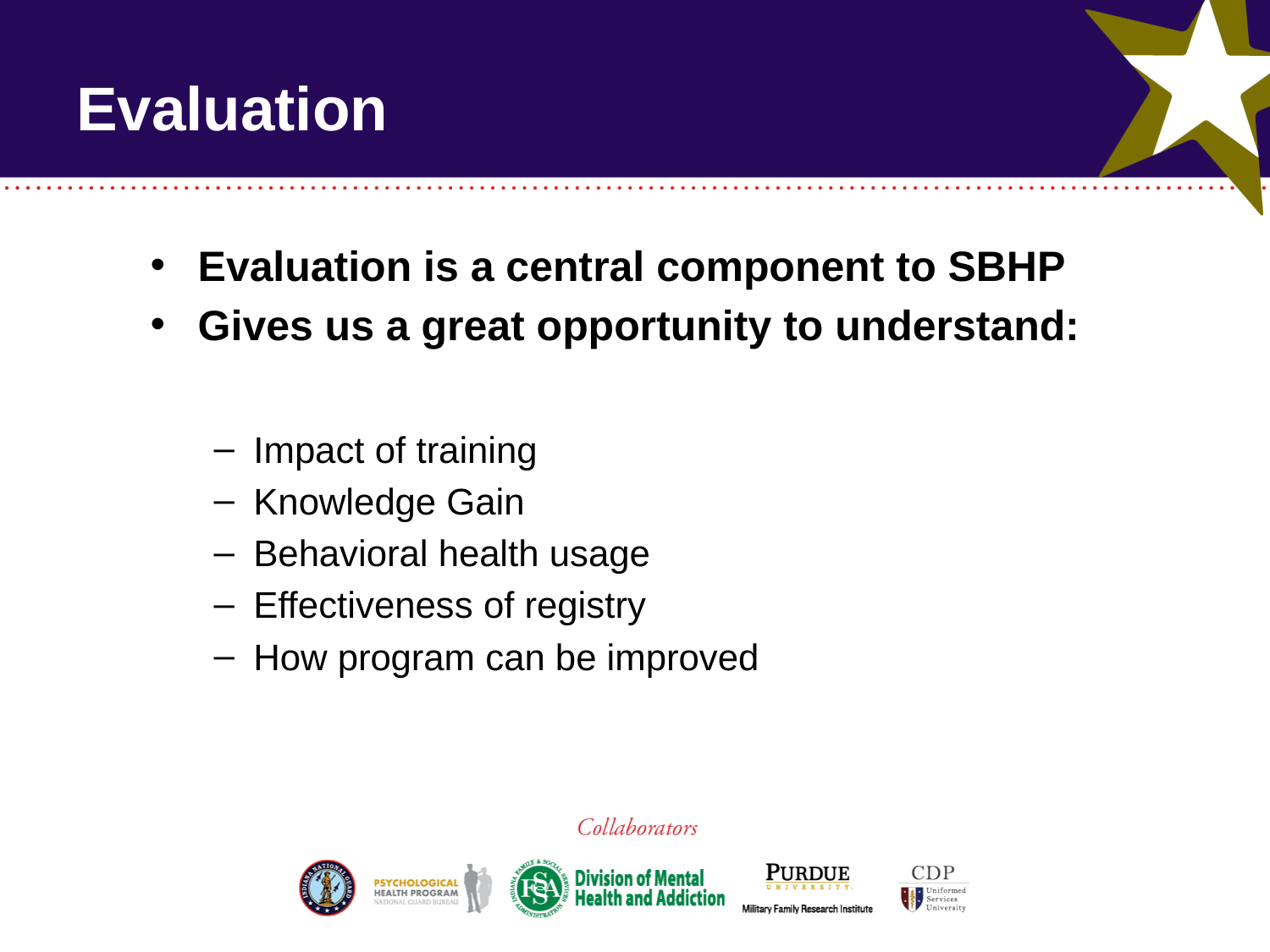

# Evaluation
Evaluation is a central component to SBHP
Gives us a great opportunity to understand:

Impact of training
Knowledge Gain
Behavioral health usage
Effectiveness of registry
How program can be improved